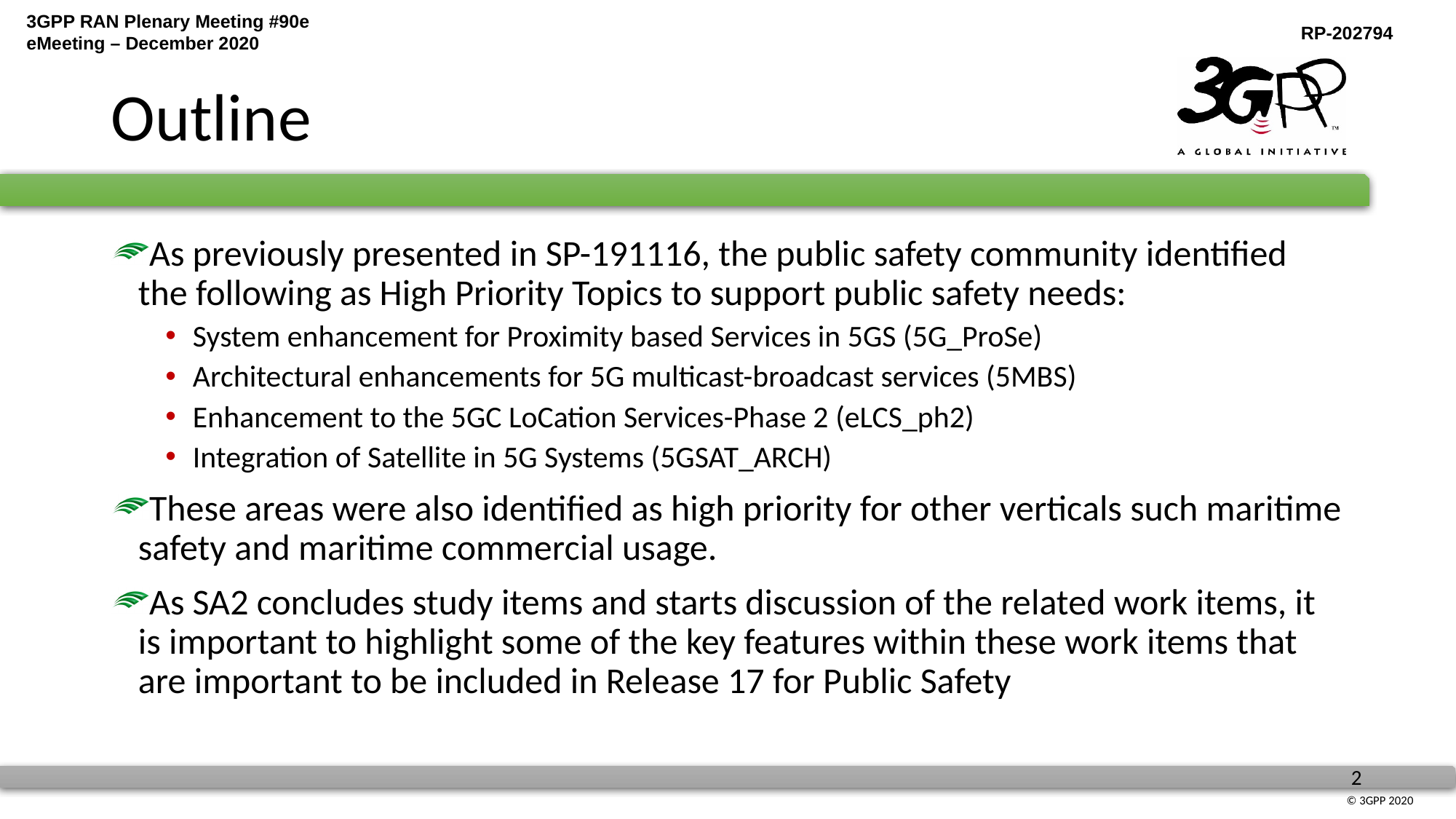

# Outline
As previously presented in SP-191116, the public safety community identified the following as High Priority Topics to support public safety needs:
System enhancement for Proximity based Services in 5GS (5G_ProSe)
Architectural enhancements for 5G multicast-broadcast services (5MBS)
Enhancement to the 5GC LoCation Services-Phase 2 (eLCS_ph2)
Integration of Satellite in 5G Systems (5GSAT_ARCH)
These areas were also identified as high priority for other verticals such maritime safety and maritime commercial usage.
As SA2 concludes study items and starts discussion of the related work items, it is important to highlight some of the key features within these work items that are important to be included in Release 17 for Public Safety